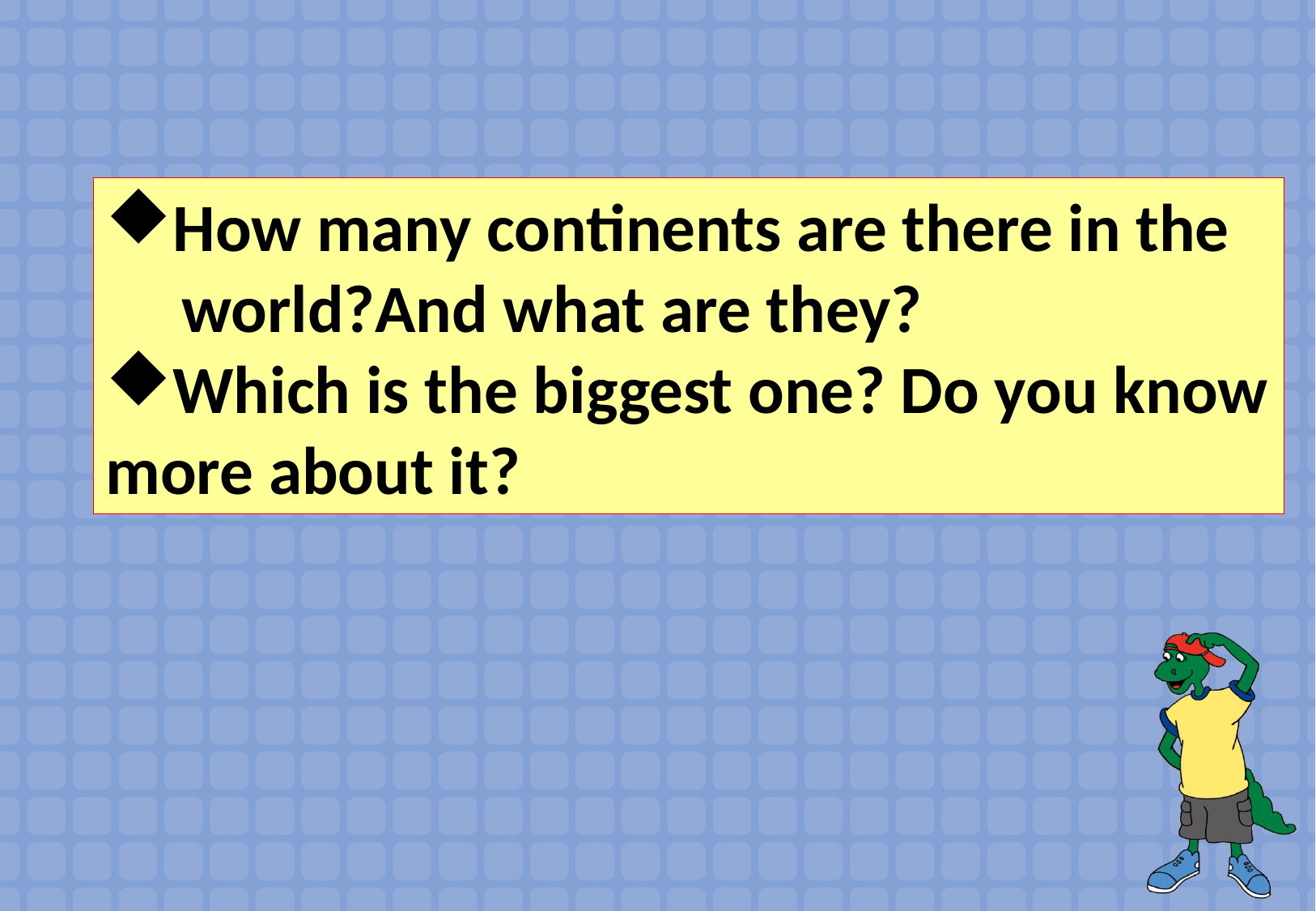

How many continents are there in the
     world?And what are they?
Which is the biggest one? Do you know more about it?
#